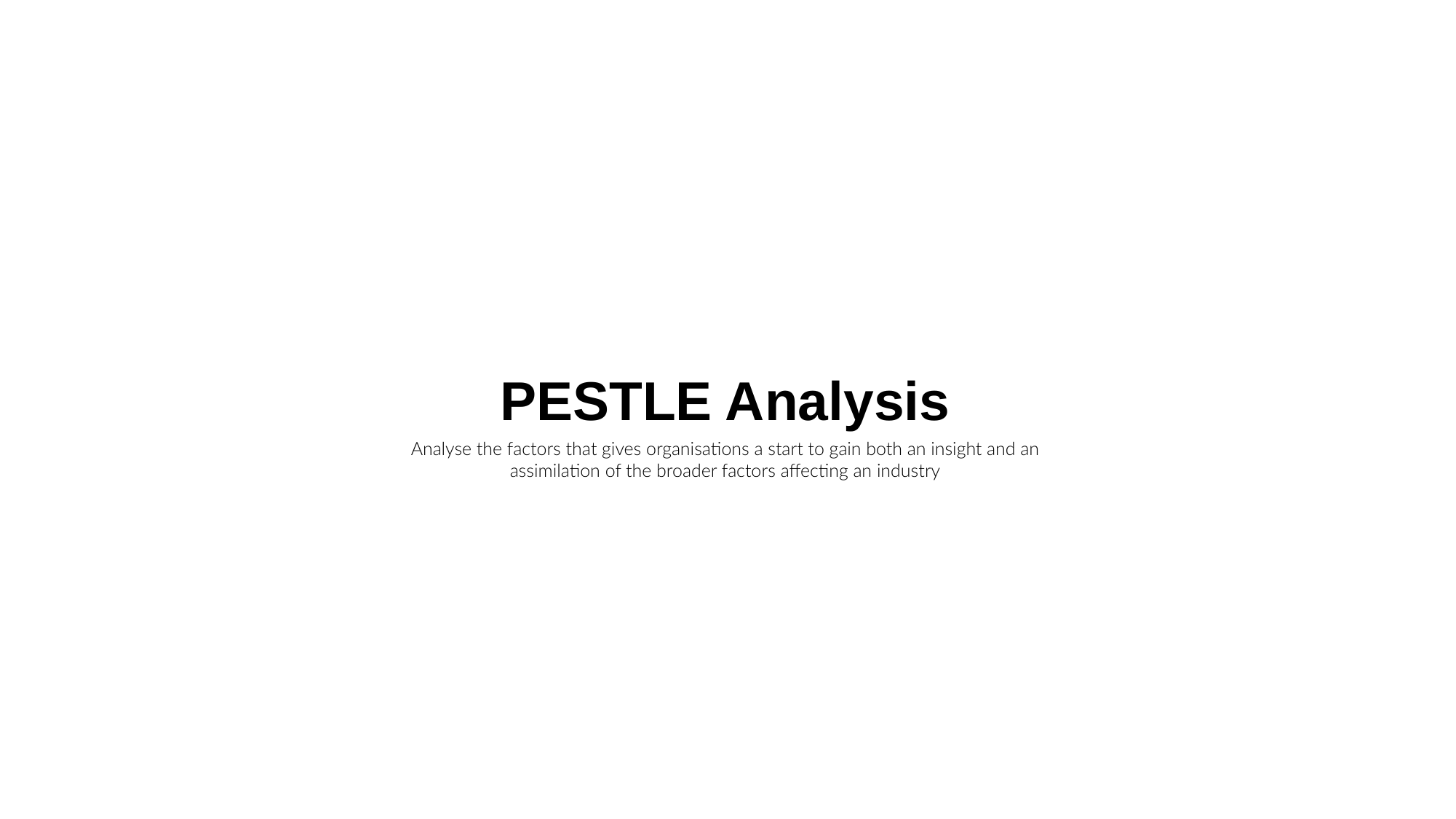

PESTLE Analysis
Analyse the factors that gives organisations a start to gain both an insight and an assimilation of the broader factors affecting an industry